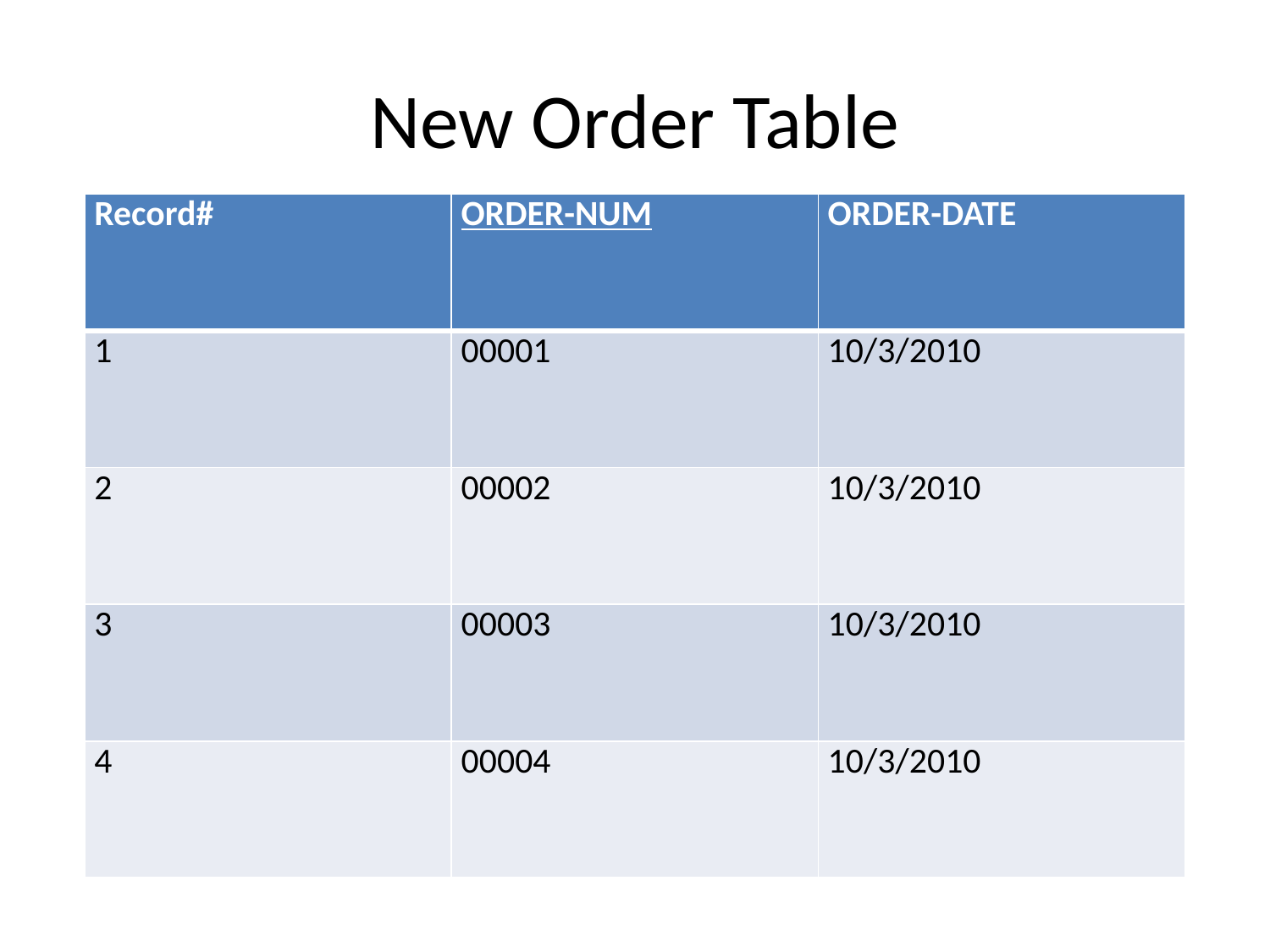

# New Order Table
| Record# | ORDER-NUM | ORDER-DATE |
| --- | --- | --- |
| 1 | 00001 | 10/3/2010 |
| 2 | 00002 | 10/3/2010 |
| 3 | 00003 | 10/3/2010 |
| 4 | 00004 | 10/3/2010 |